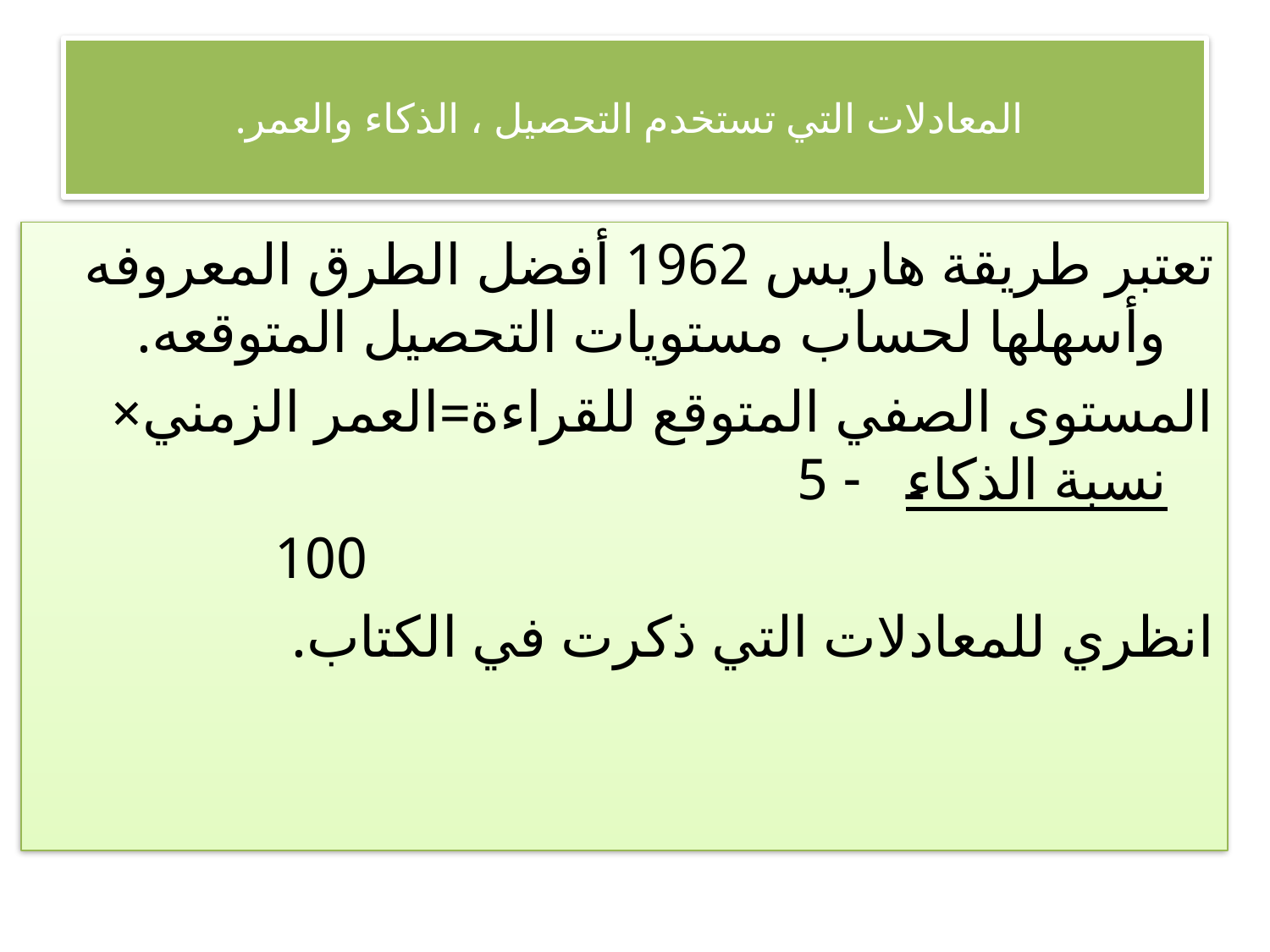

# المعادلات التي تستخدم التحصيل ، الذكاء والعمر.
تعتبر طريقة هاريس 1962 أفضل الطرق المعروفه وأسهلها لحساب مستويات التحصيل المتوقعه.
المستوى الصفي المتوقع للقراءة=العمر الزمني× نسبة الذكاء   - 5
                                                          100
انظري للمعادلات التي ذكرت في الكتاب.